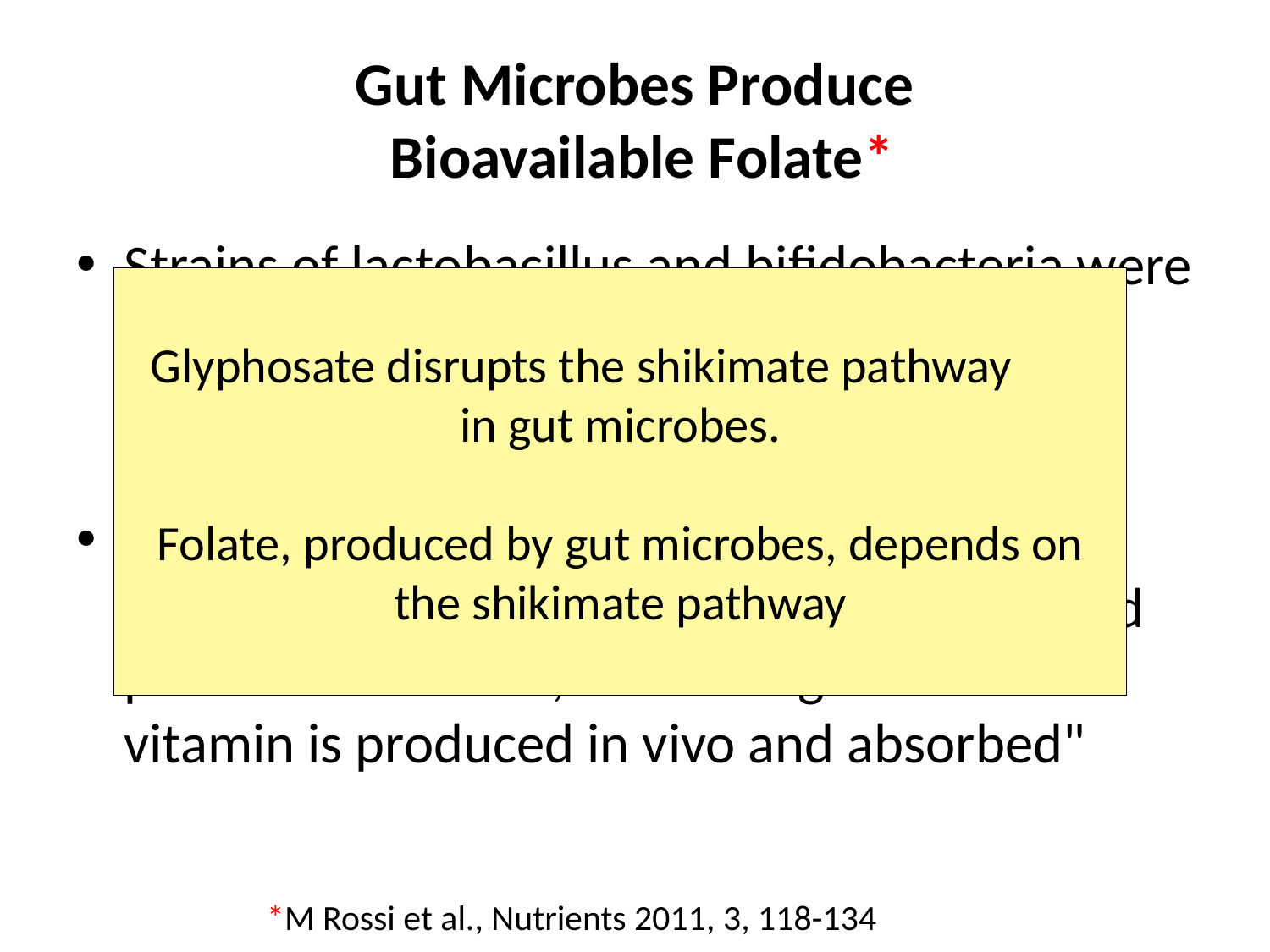

# Gut Microbes Produce Bioavailable Folate*
Strains of lactobacillus and bifidobacteria were shown to synthesize folate
Both of these are especially susceptible to glyphosate toxicity
"Rats fed a probiotic formulation of folate-producing bifidobacteria exhibited increased plasma folate level, confirming that the vitamin is produced in vivo and absorbed"

Glyphosate disrupts the shikimate pathway        in gut microbes.

Folate, produced by gut microbes, depends on the shikimate pathway

*M Rossi et al., Nutrients 2011, 3, 118-134